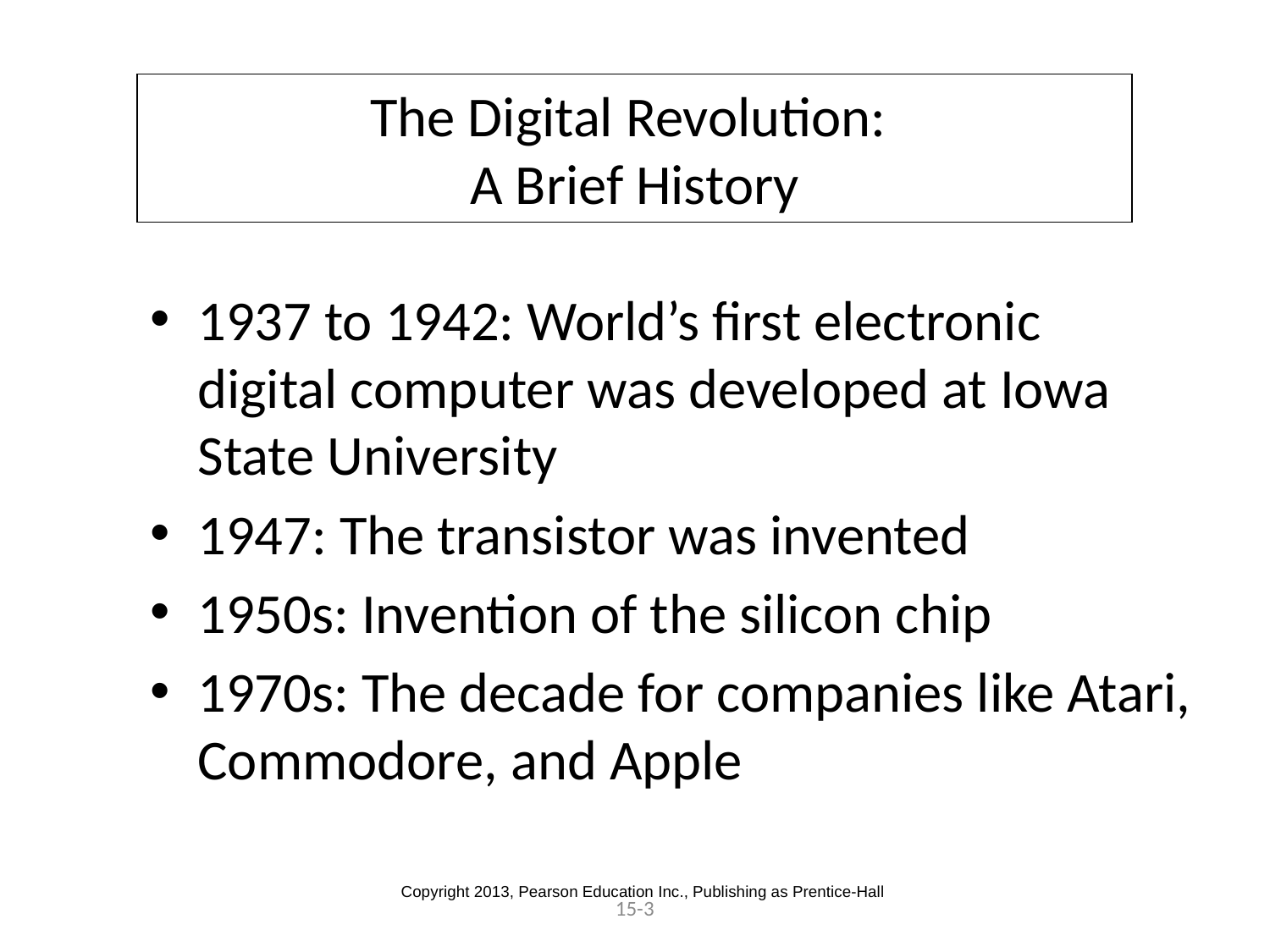

# The Digital Revolution: A Brief History
1937 to 1942: World’s first electronic digital computer was developed at Iowa State University
1947: The transistor was invented
1950s: Invention of the silicon chip
1970s: The decade for companies like Atari, Commodore, and Apple
Copyright 2013, Pearson Education Inc., Publishing as Prentice-Hall

15-3